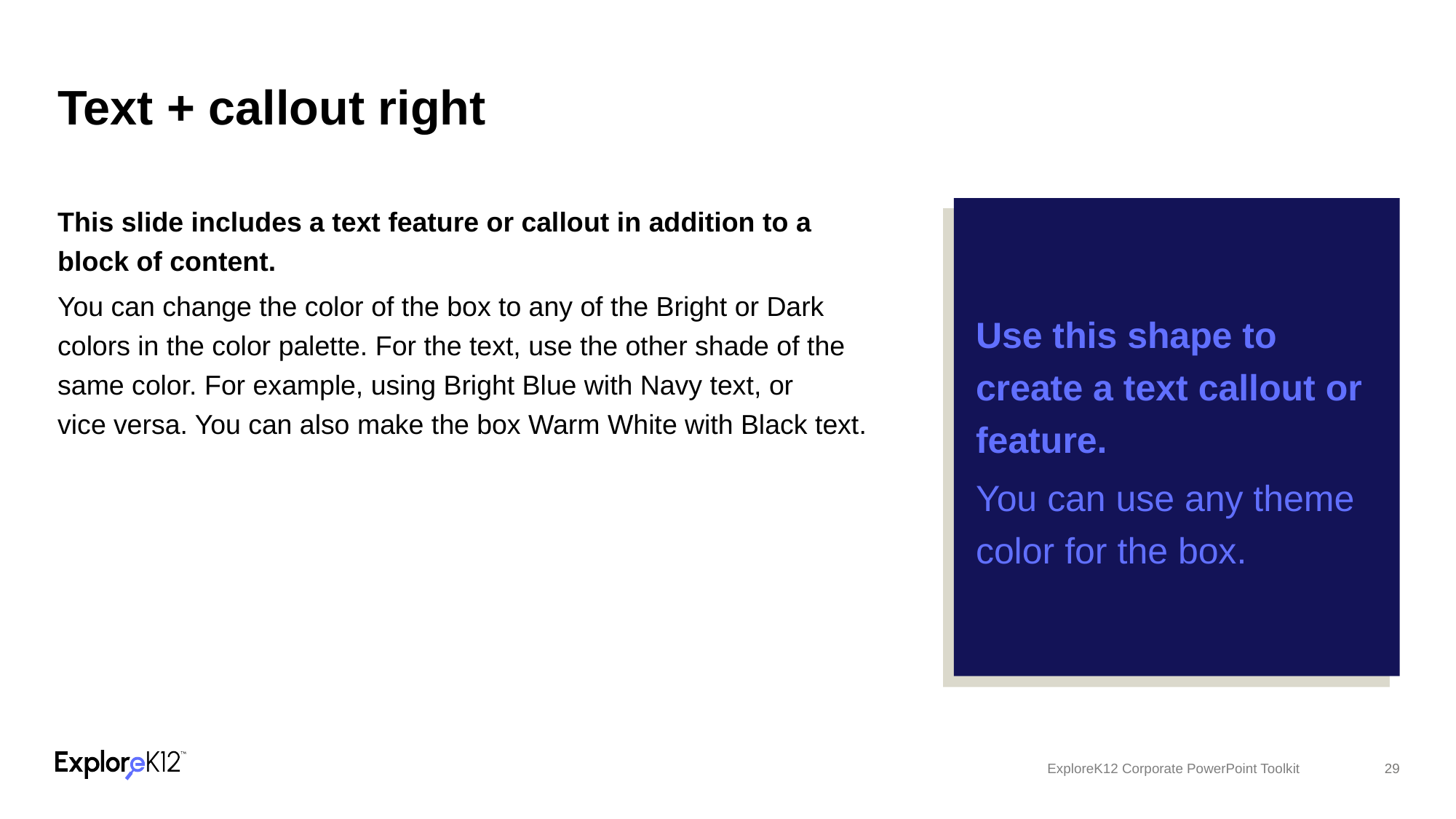

# Text + callout right
This slide includes a text feature or callout in addition to a block of content.
You can change the color of the box to any of the Bright or Dark colors in the color palette. For the text, use the other shade of the same color. For example, using Bright Blue with Navy text, or
vice versa. You can also make the box Warm White with Black text.
Use this shape to create a text callout or feature.
You can use any theme color for the box.
ExploreK12 Corporate PowerPoint Toolkit
29